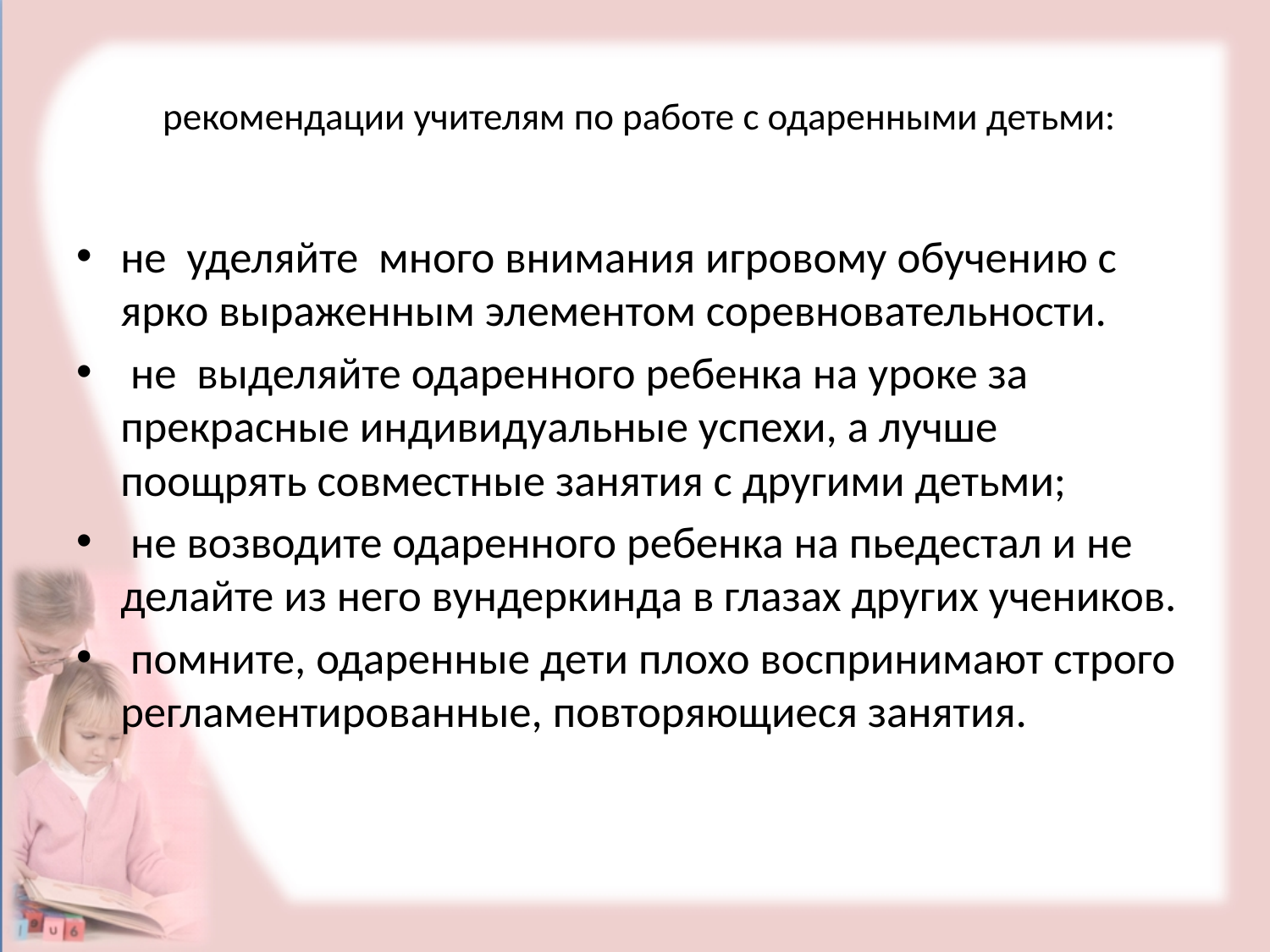

# рекомендации учителям по работе с одаренными детьми:
не  уделяйте  много внимания игровому обучению с ярко выраженным элементом соревновательности.
 не  выделяйте одаренного ребенка на уроке за прекрасные индивидуальные успехи, а лучше поощрять совместные занятия с другими детьми;
 не возводите одаренного ребенка на пьедестал и не делайте из него вундеркинда в глазах других учеников.
 помните, одаренные дети плохо воспринимают строго регламентированные, повторяющиеся занятия.